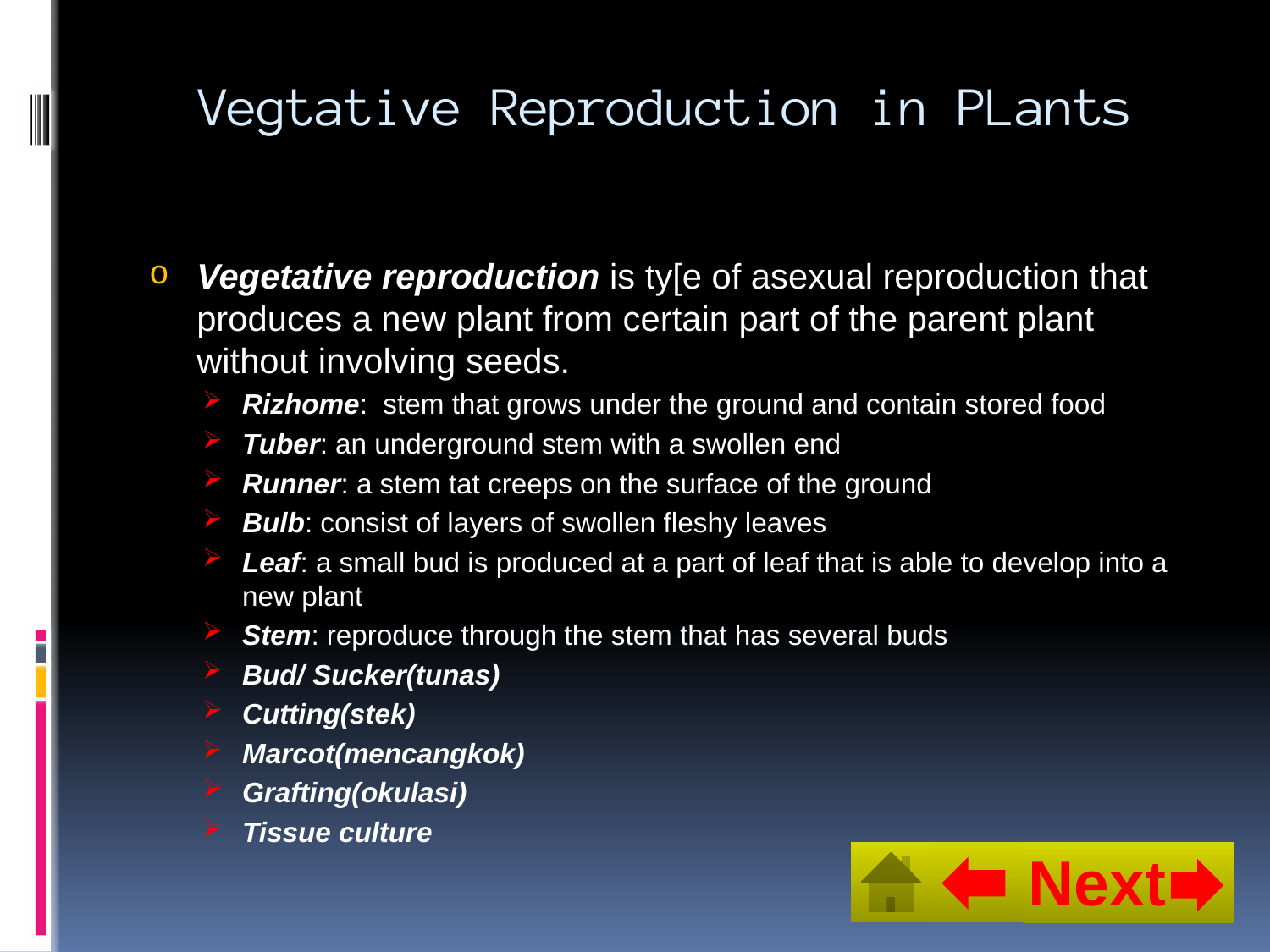

# Vegtative Reproduction in PLants
Vegetative reproduction is ty[e of asexual reproduction that produces a new plant from certain part of the parent plant without involving seeds.
Rizhome:  stem that grows under the ground and contain stored food
Tuber: an underground stem with a swollen end
Runner: a stem tat creeps on the surface of the ground
Bulb: consist of layers of swollen fleshy leaves
Leaf: a small bud is produced at a part of leaf that is able to develop into a new plant
Stem: reproduce through the stem that has several buds
Bud/ Sucker(tunas)
Cutting(stek)
Marcot(mencangkok)
Grafting(okulasi)
Tissue culture
Next